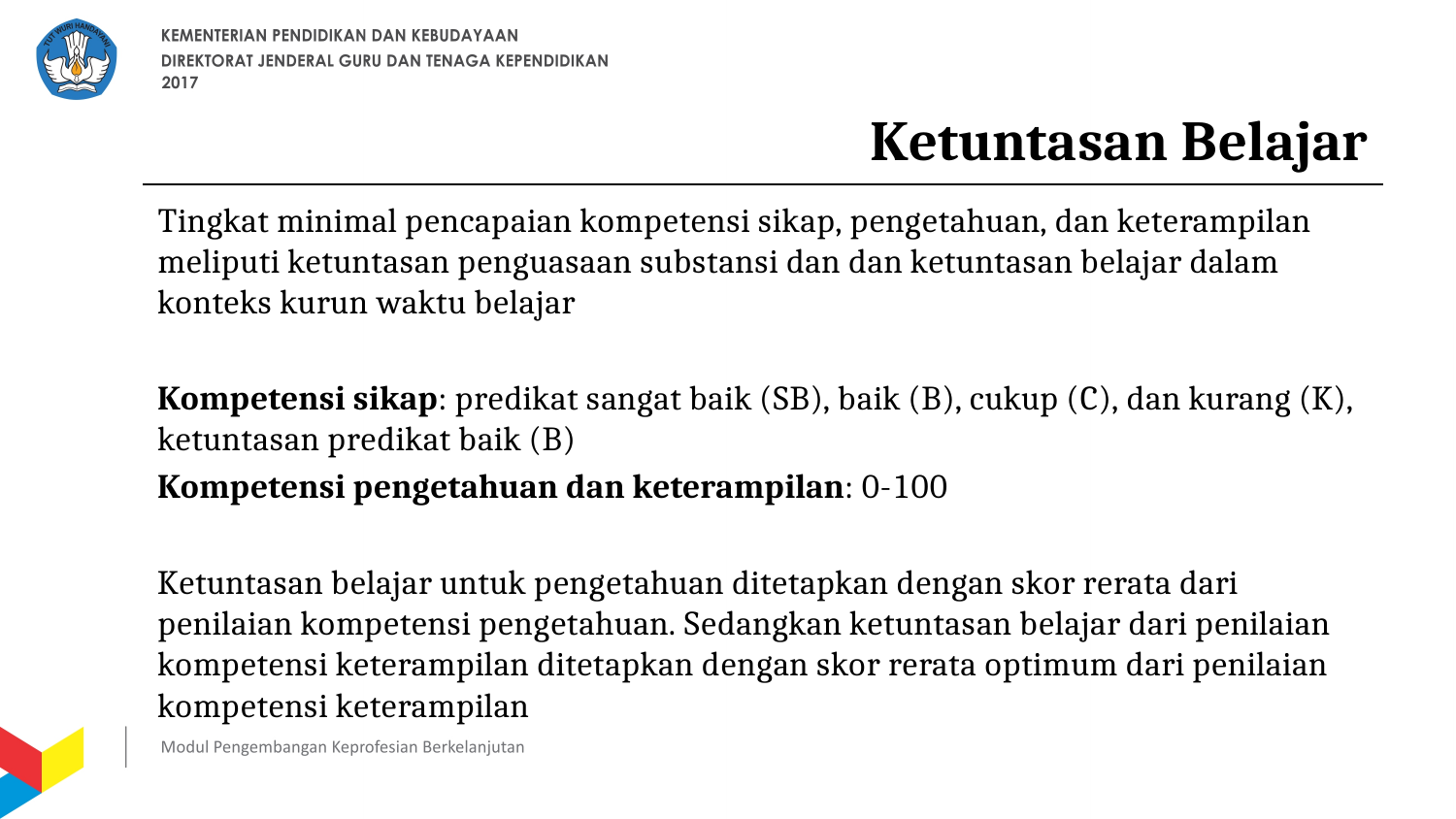

# Ketuntasan Belajar
Tingkat minimal pencapaian kompetensi sikap, pengetahuan, dan keterampilan meliputi ketuntasan penguasaan substansi dan dan ketuntasan belajar dalam konteks kurun waktu belajar

Kompetensi sikap: predikat sangat baik (SB), baik (B), cukup (C), dan kurang (K), ketuntasan predikat baik (B)
Kompetensi pengetahuan dan keterampilan: 0-100

Ketuntasan belajar untuk pengetahuan ditetapkan dengan skor rerata dari penilaian kompetensi pengetahuan. Sedangkan ketuntasan belajar dari penilaian kompetensi keterampilan ditetapkan dengan skor rerata optimum dari penilaian kompetensi keterampilan